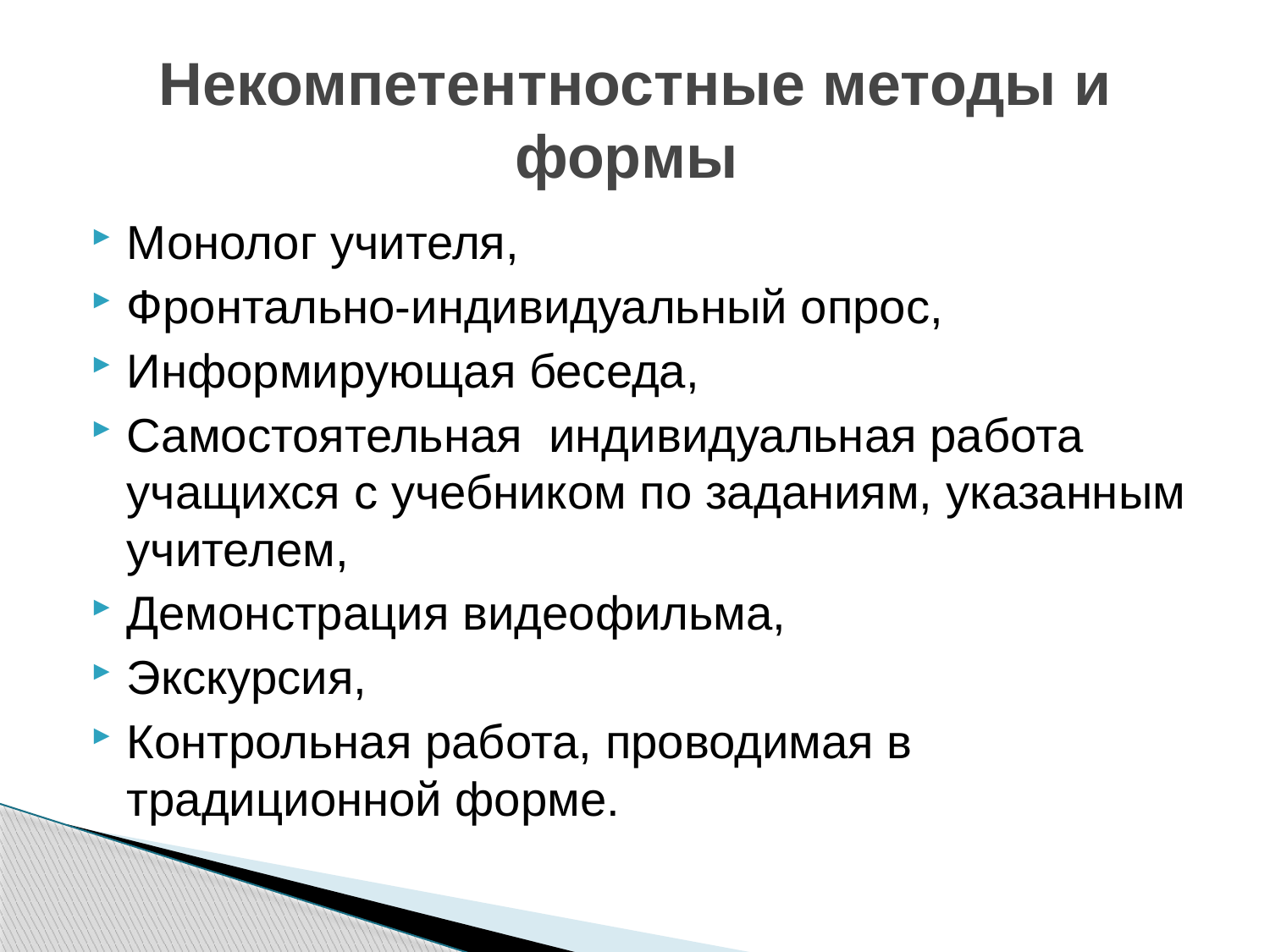

# Некомпетентностные методы и формы
Монолог учителя,
Фронтально-индивидуальный опрос,
Информирующая беседа,
Самостоятельная  индивидуальная работа учащихся с учебником по заданиям, указанным учителем,
Демонстрация видеофильма,
Экскурсия,
Контрольная работа, проводимая в традиционной форме.